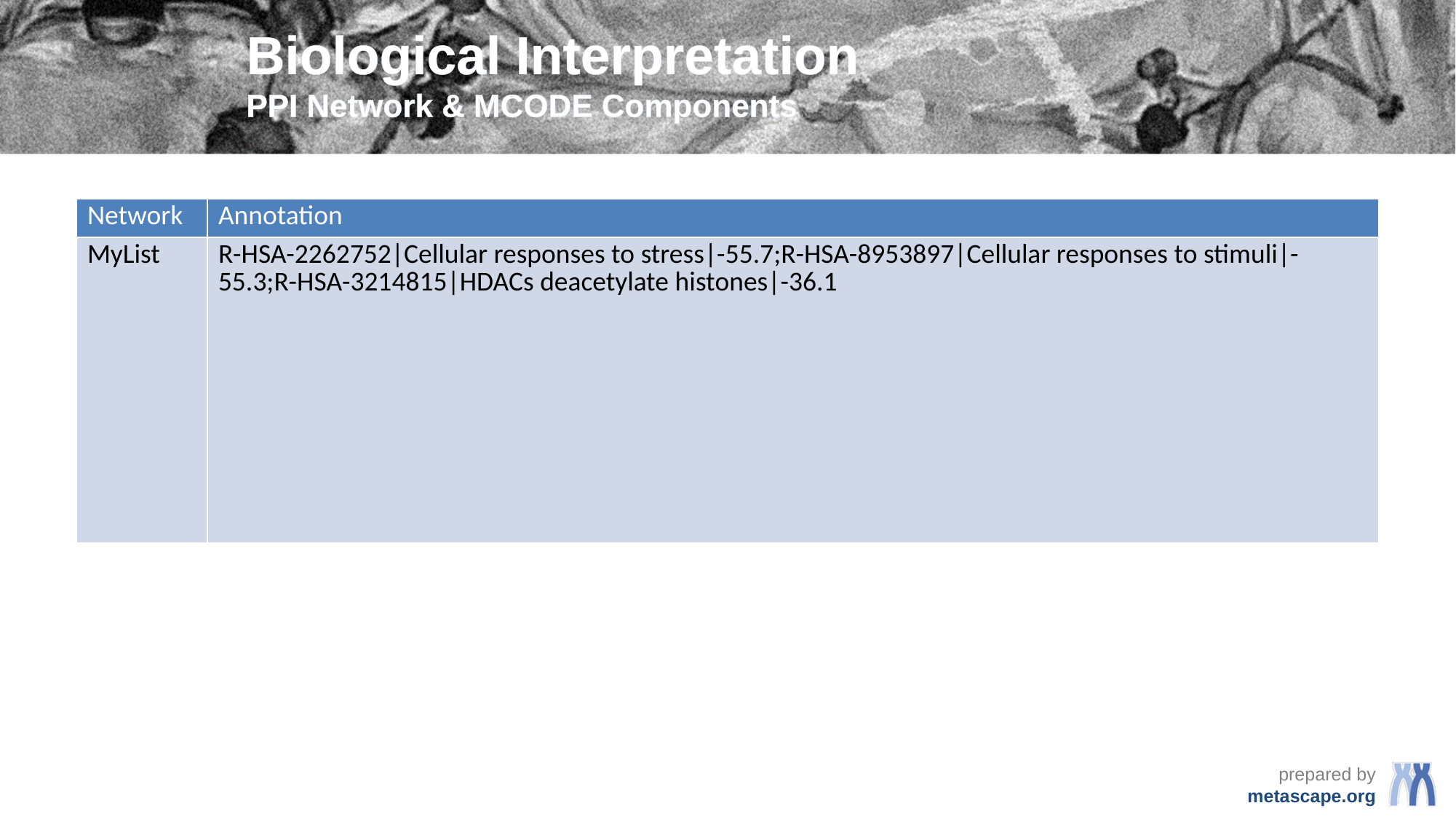

# Biological Interpretation PPI Network & MCODE Components
| Network | Annotation |
| --- | --- |
| MyList | R-HSA-2262752|Cellular responses to stress|-55.7;R-HSA-8953897|Cellular responses to stimuli|-55.3;R-HSA-3214815|HDACs deacetylate histones|-36.1 |